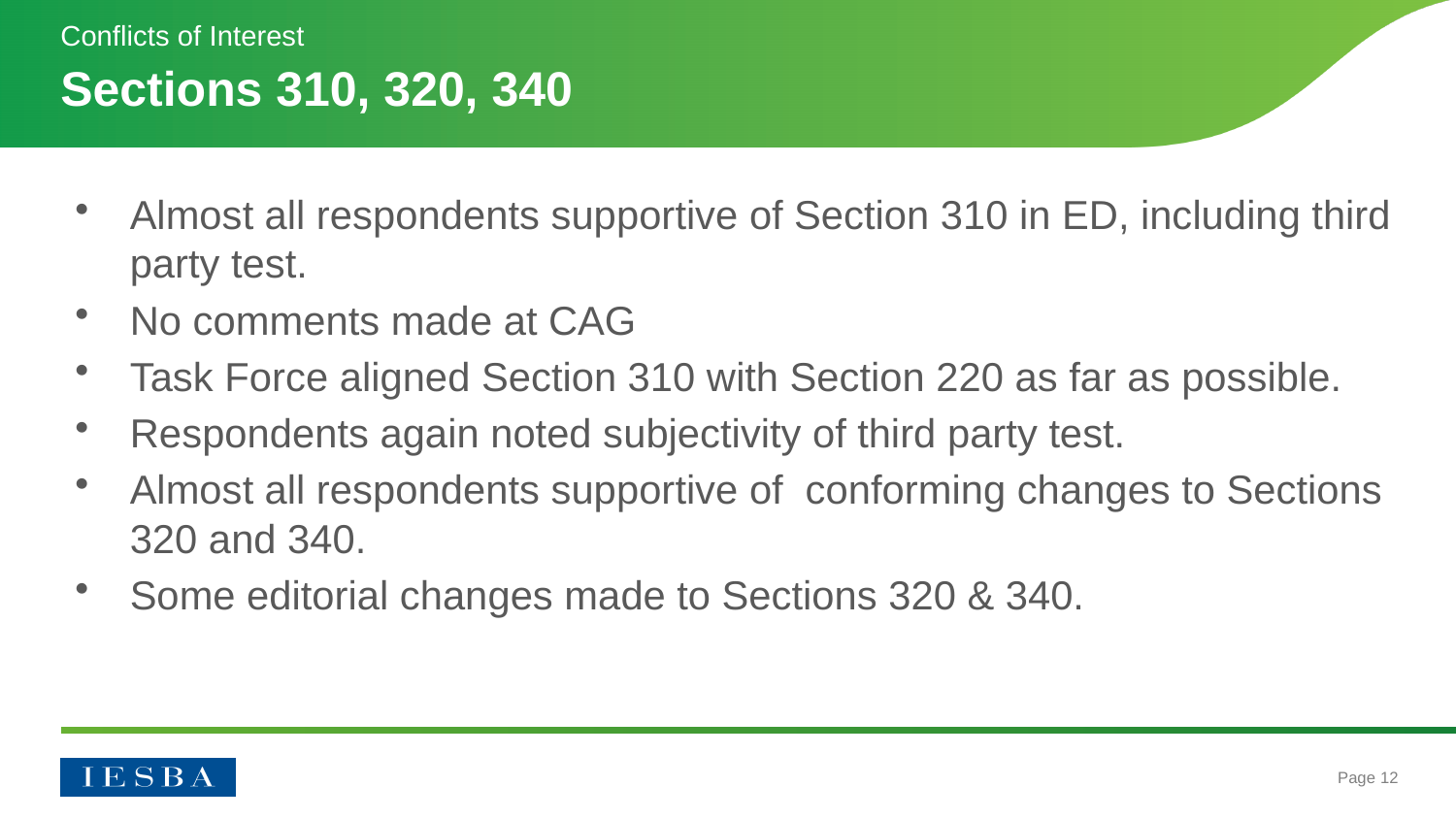

Conflicts of Interest

# Sections 310, 320, 340
Almost all respondents supportive of Section 310 in ED, including third party test.
No comments made at CAG
Task Force aligned Section 310 with Section 220 as far as possible.
Respondents again noted subjectivity of third party test.
Almost all respondents supportive of  conforming changes to Sections 320 and 340.
Some editorial changes made to Sections 320 & 340.